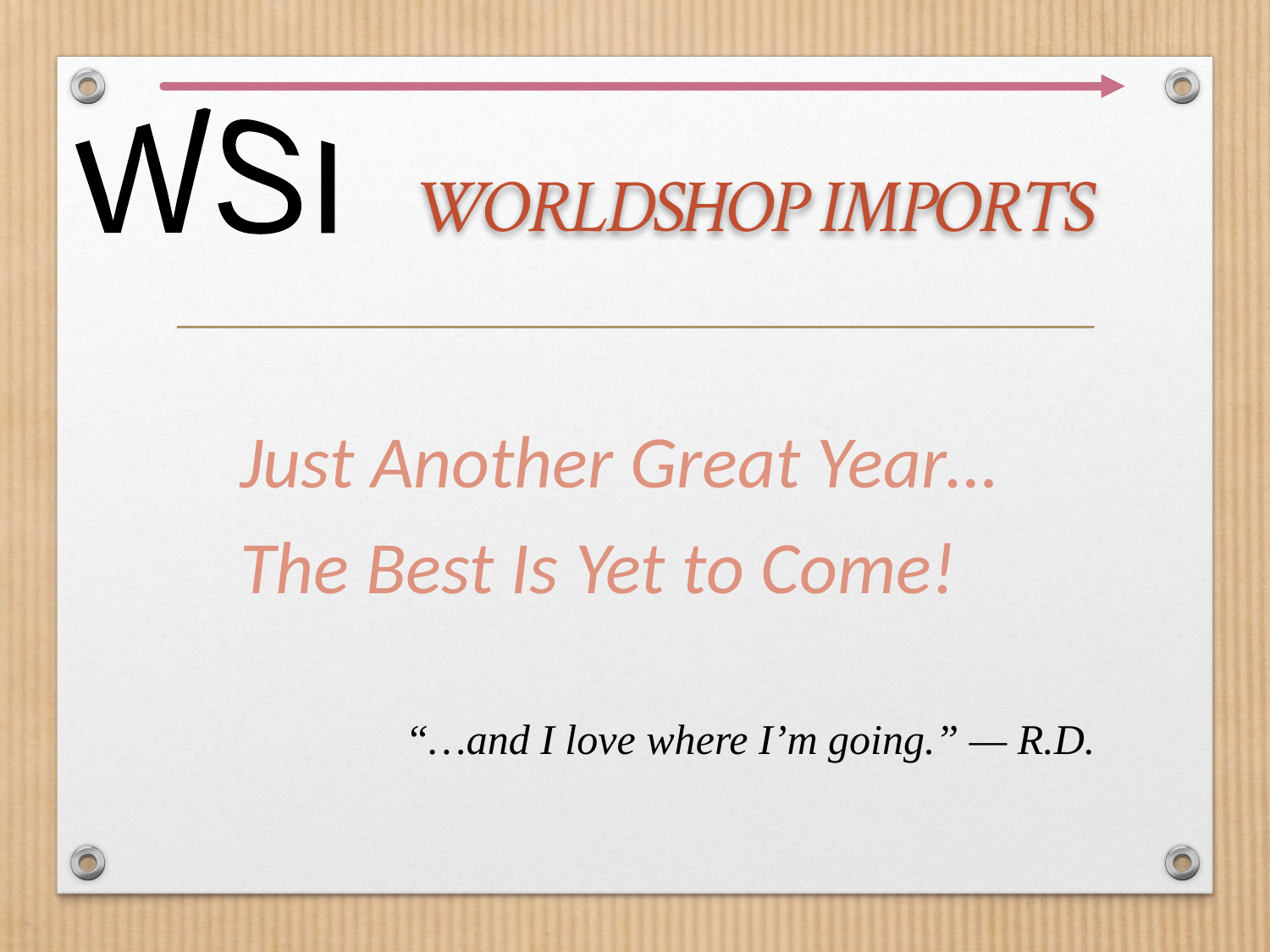

WSI
# WORLDSHOP IMPORTS
Just Another Great Year…
The Best Is Yet to Come!
“…and I love where I’m going.” — R.D.